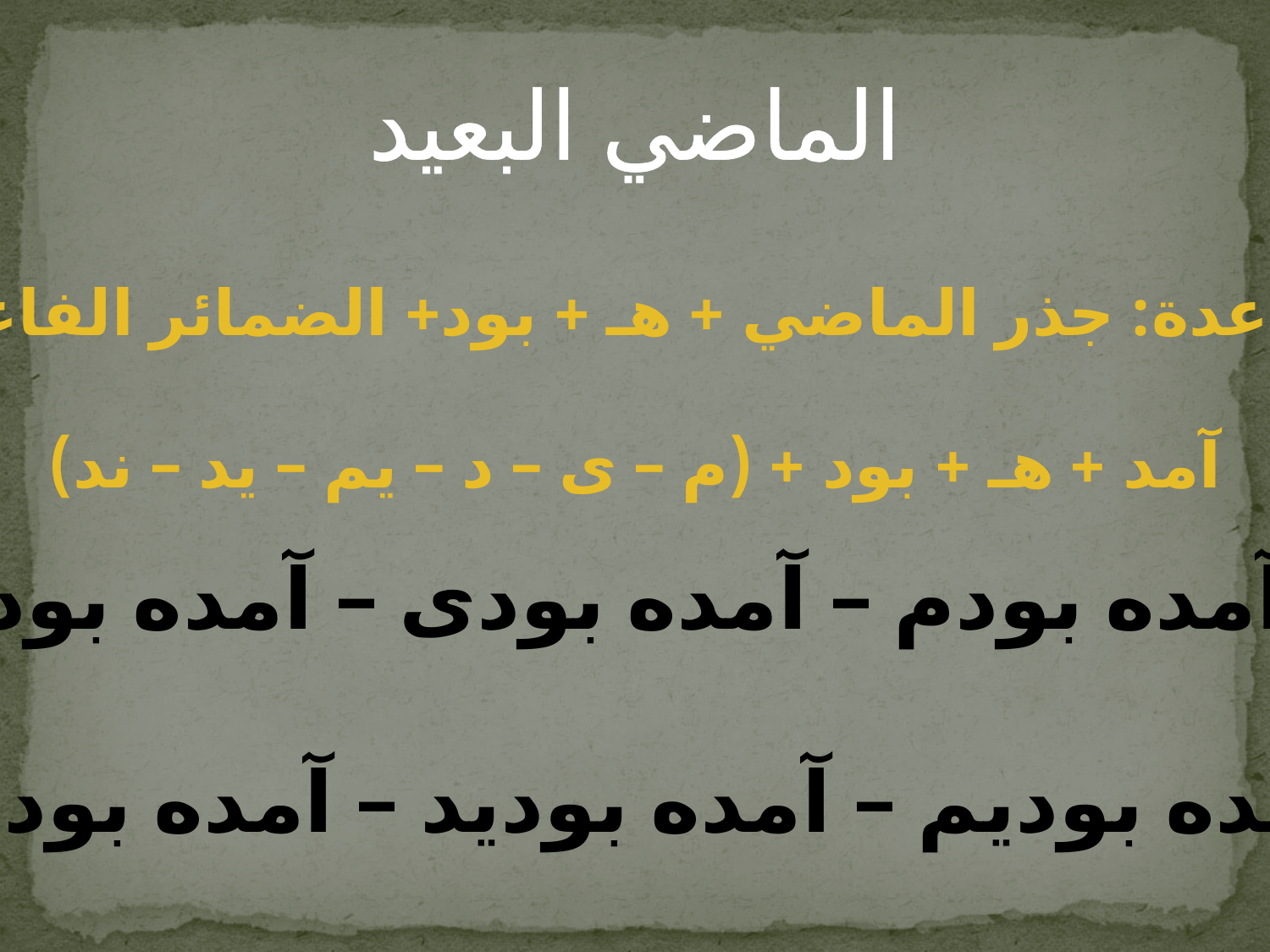

الماضي البعيد
القاعدة: جذر الماضي + هـ + بود+ الضمائر الفاعلية

آمد + هـ + بود + (م – ی – د – یم – ید – ند)
آمده بودم – آمده بودى – آمده بود

آمده بوديم – آمده بوديد – آمده بودند